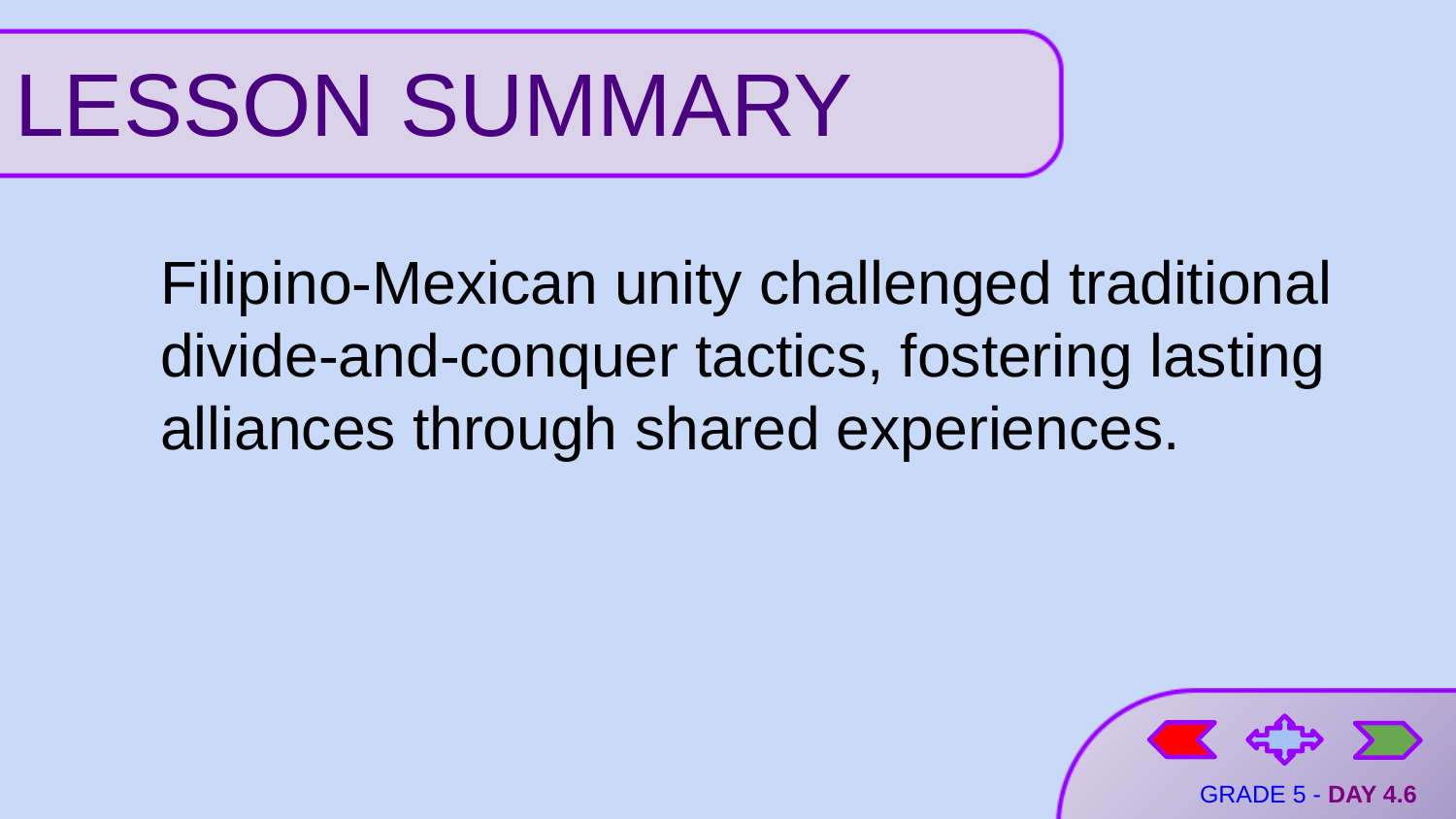

# LESSON SUMMARY

Filipino-Mexican unity challenged traditional divide-and-conquer tactics, fostering lasting alliances through shared experiences.

GRADE 5 - DAY 4.6